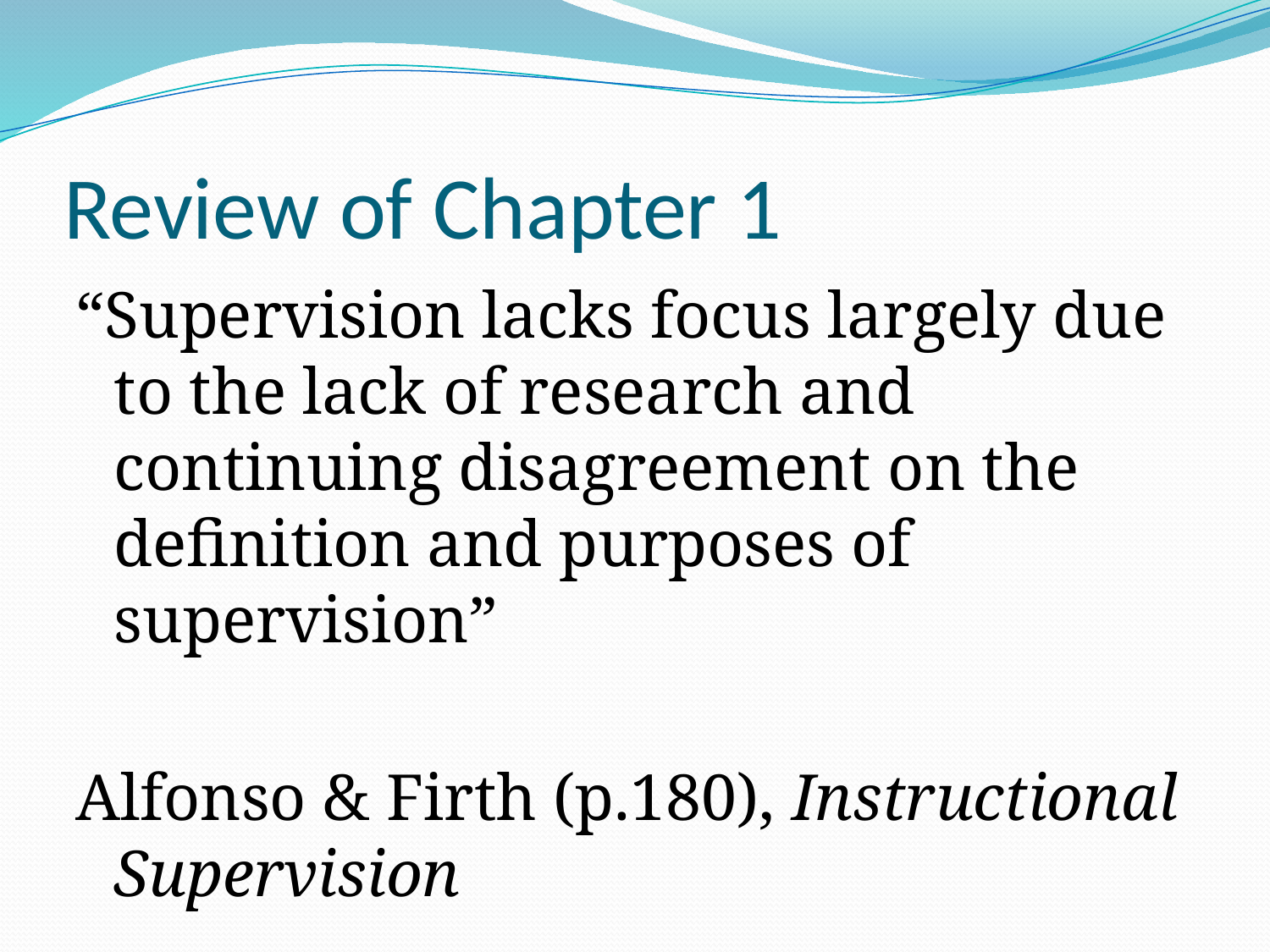

# Review of Chapter 1
“Supervision lacks focus largely due to the lack of research and continuing disagreement on the definition and purposes of supervision”

Alfonso & Firth (p.180), Instructional Supervision